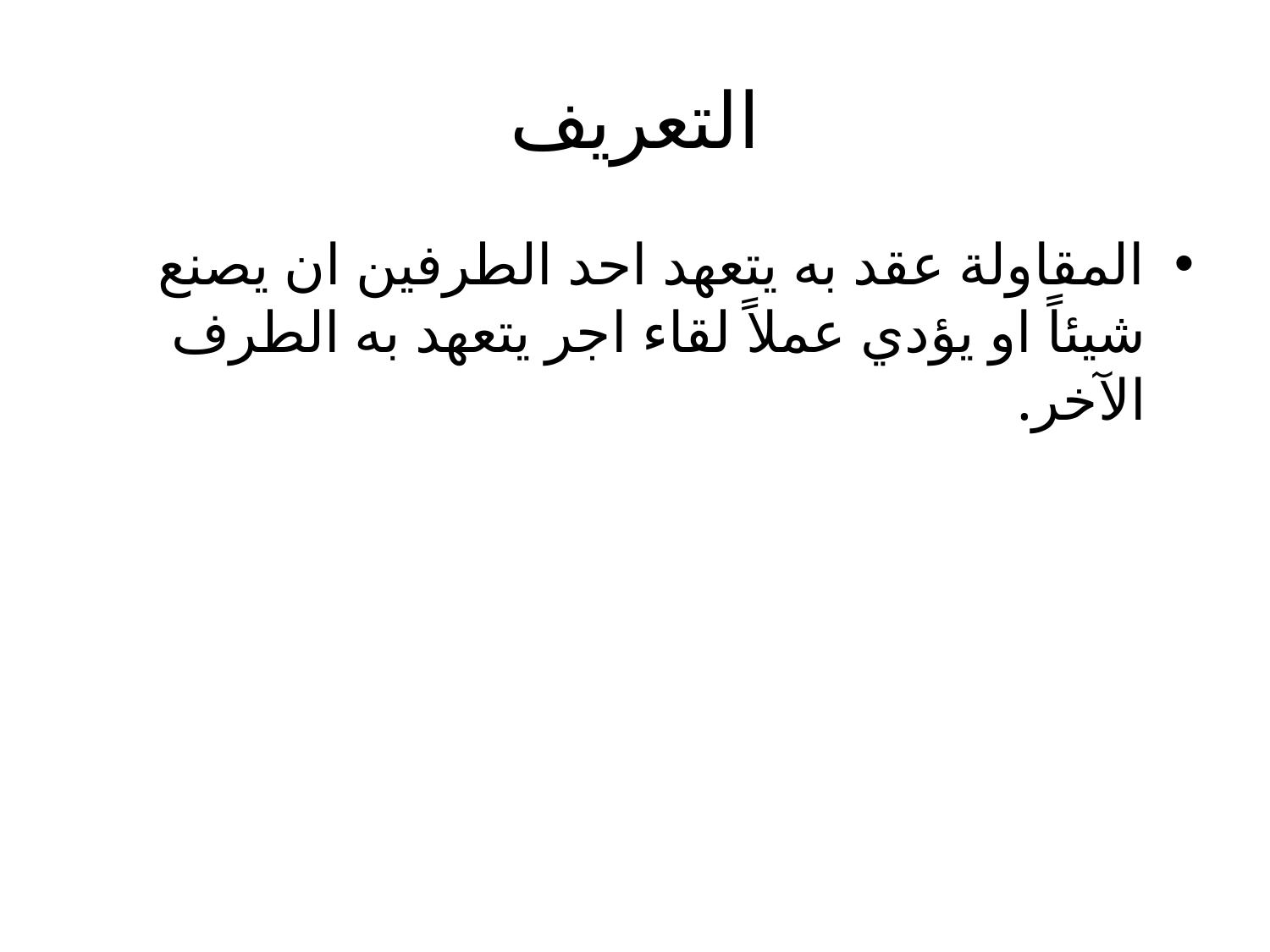

# التعريف
المقاولة عقد به يتعھد احد الطرفین ان يصنع شیئاً او يؤدي عملاً لقاء اجر يتعھد به الطرف الآخر.